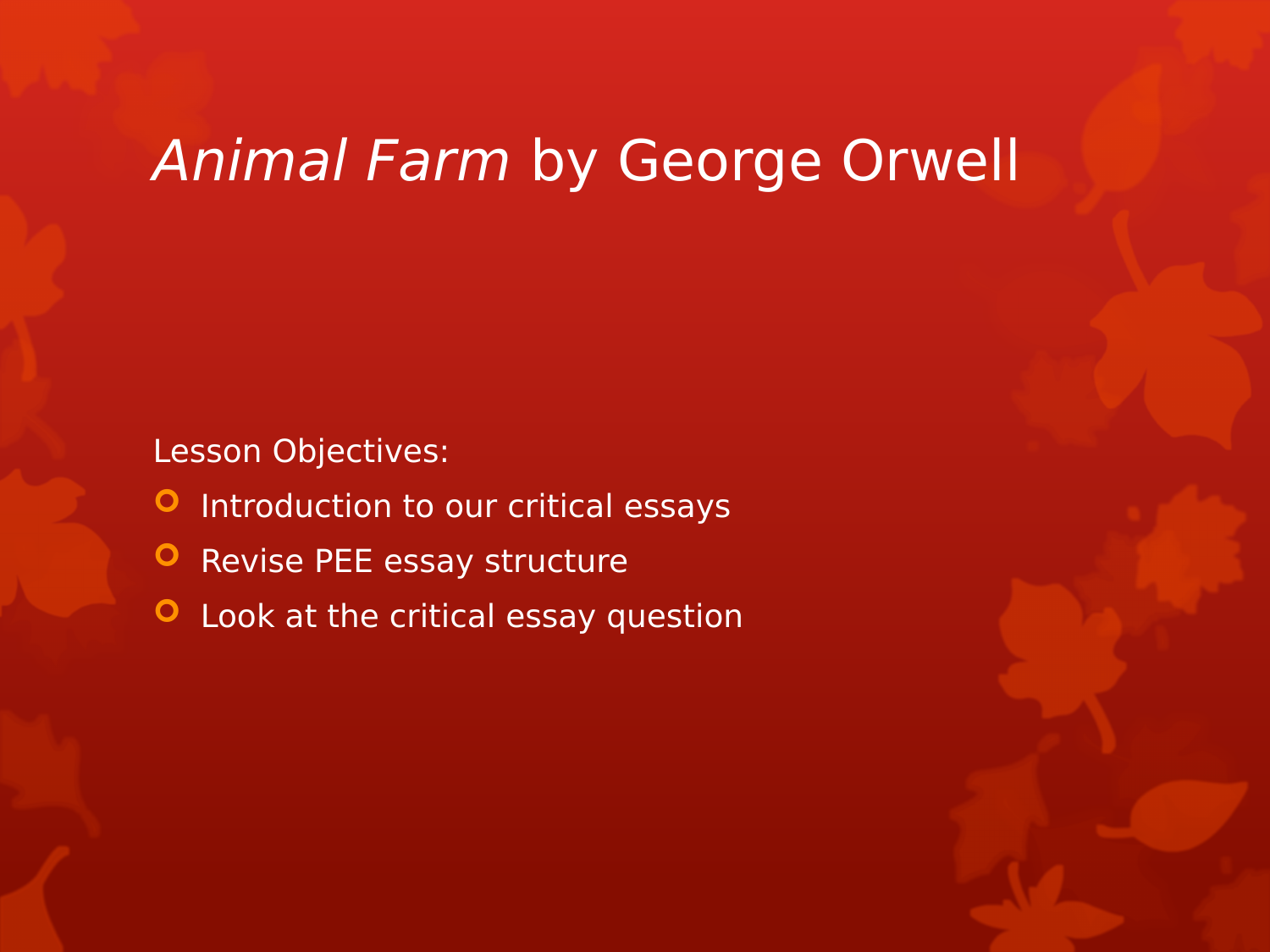

# Animal Farm by George Orwell
Lesson Objectives:
Introduction to our critical essays
Revise PEE essay structure
Look at the critical essay question